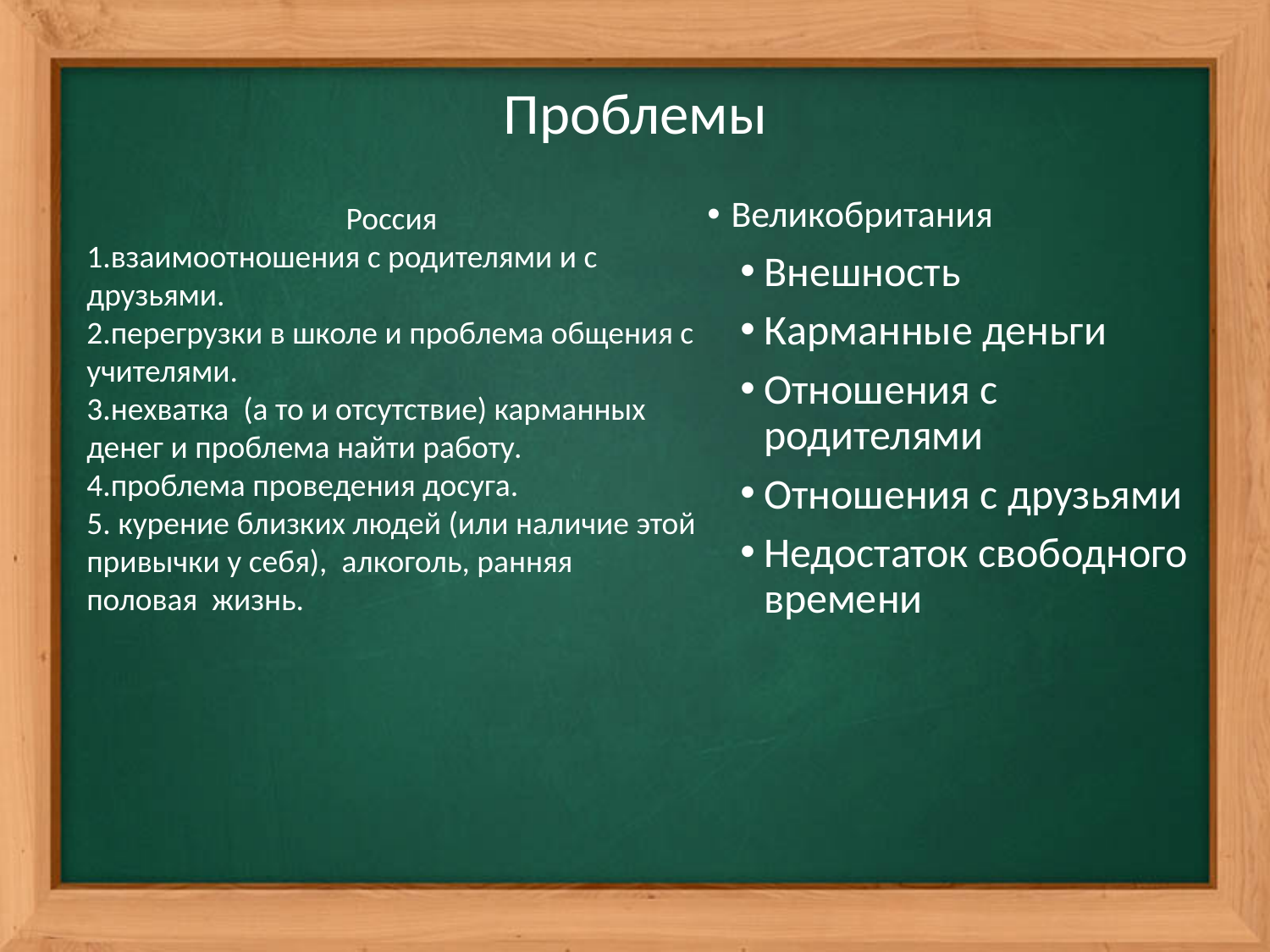

# Проблемы
Великобритания
Россия
1.взаимоотношения с родителями и с друзьями.
2.перегрузки в школе и проблема общения с учителями.
3.нехватка  (а то и отсутствие) карманных денег и проблема найти работу.
4.проблема проведения досуга.
5. курение близких людей (или наличие этой привычки у себя),  алкоголь, ранняя половая  жизнь.
Внешность
Карманные деньги
Отношения с родителями
Отношения с друзьями
Недостаток свободного времени